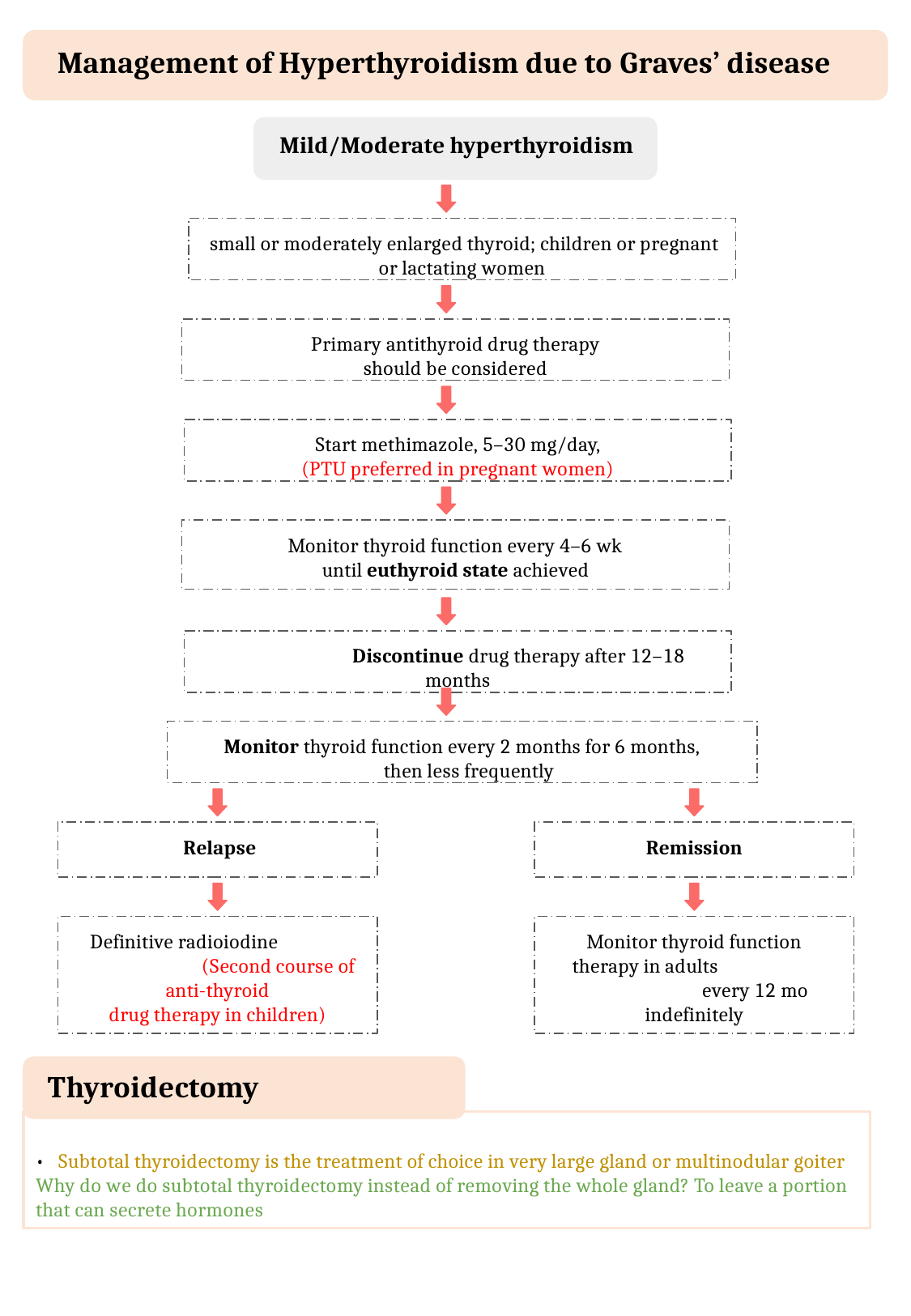

Management of Hyperthyroidism due to Graves’ disease

Mild/Moderate hyperthyroidism

 small or moderately enlarged thyroid; children or pregnant or lactating women

Primary antithyroid drug therapy
should be considered

Start methimazole, 5–30 mg/day,
(PTU preferred in pregnant women)

Monitor thyroid function every 4–6 wk
until euthyroid state achieved

	Discontinue drug therapy after 12–18 months

Monitor thyroid function every 2 months for 6 months,
   then less frequently

  Relapse
Remission

   Definitive radioiodine                  	(Second course of anti-thyroid
drug therapy in children)
Monitor thyroid function
   therapy in adults                         	every 12 mo indefinitely
Thyroidectomy

•   Subtotal thyroidectomy is the treatment of choice in very large gland or multinodular goiter
Why do we do subtotal thyroidectomy instead of removing the whole gland? To leave a portion that can secrete hormones